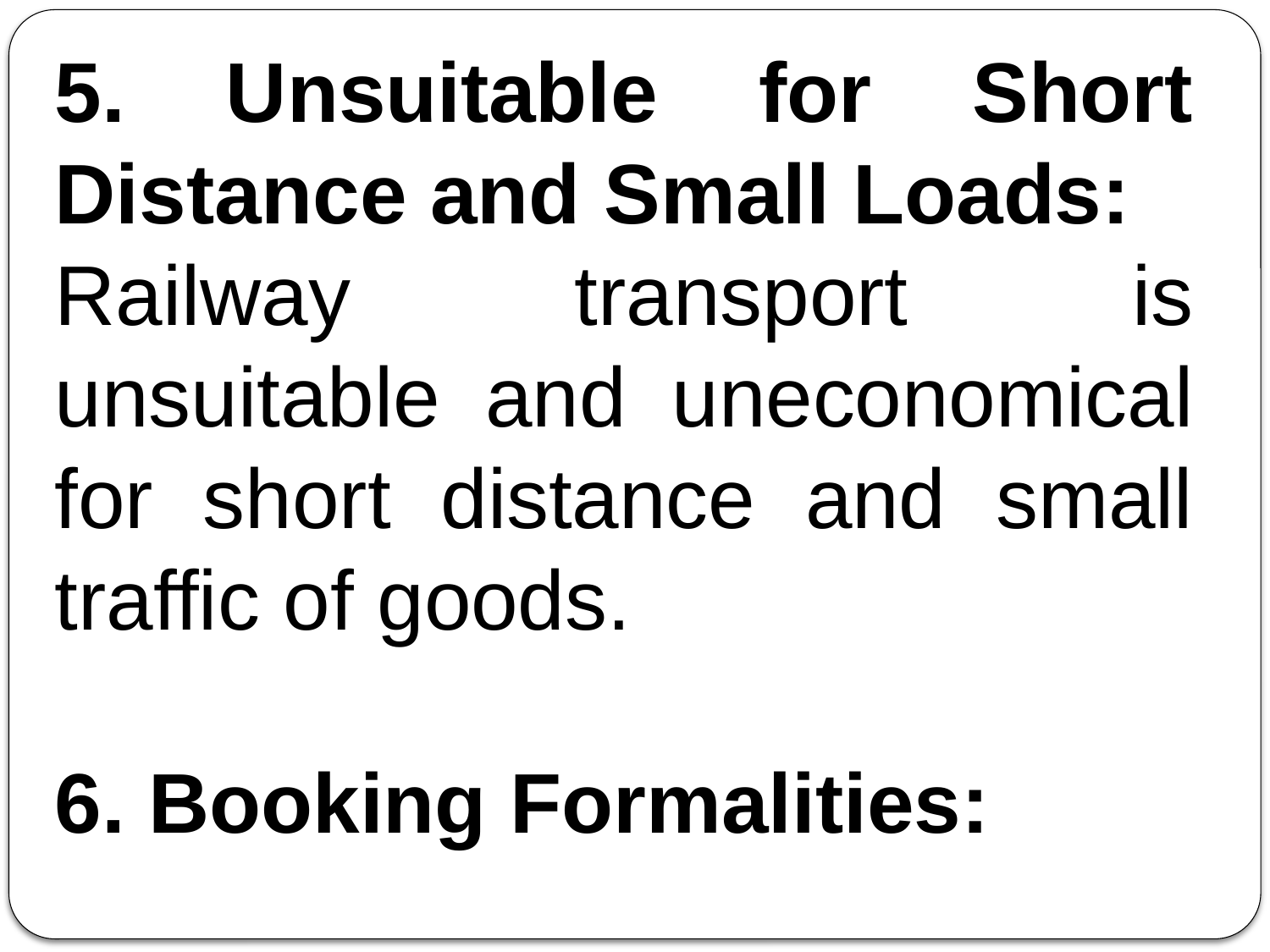

5. Unsuitable for Short Distance and Small Loads:
Railway transport is unsuitable and uneconomical for short distance and small traffic of goods.

6. Booking Formalities: